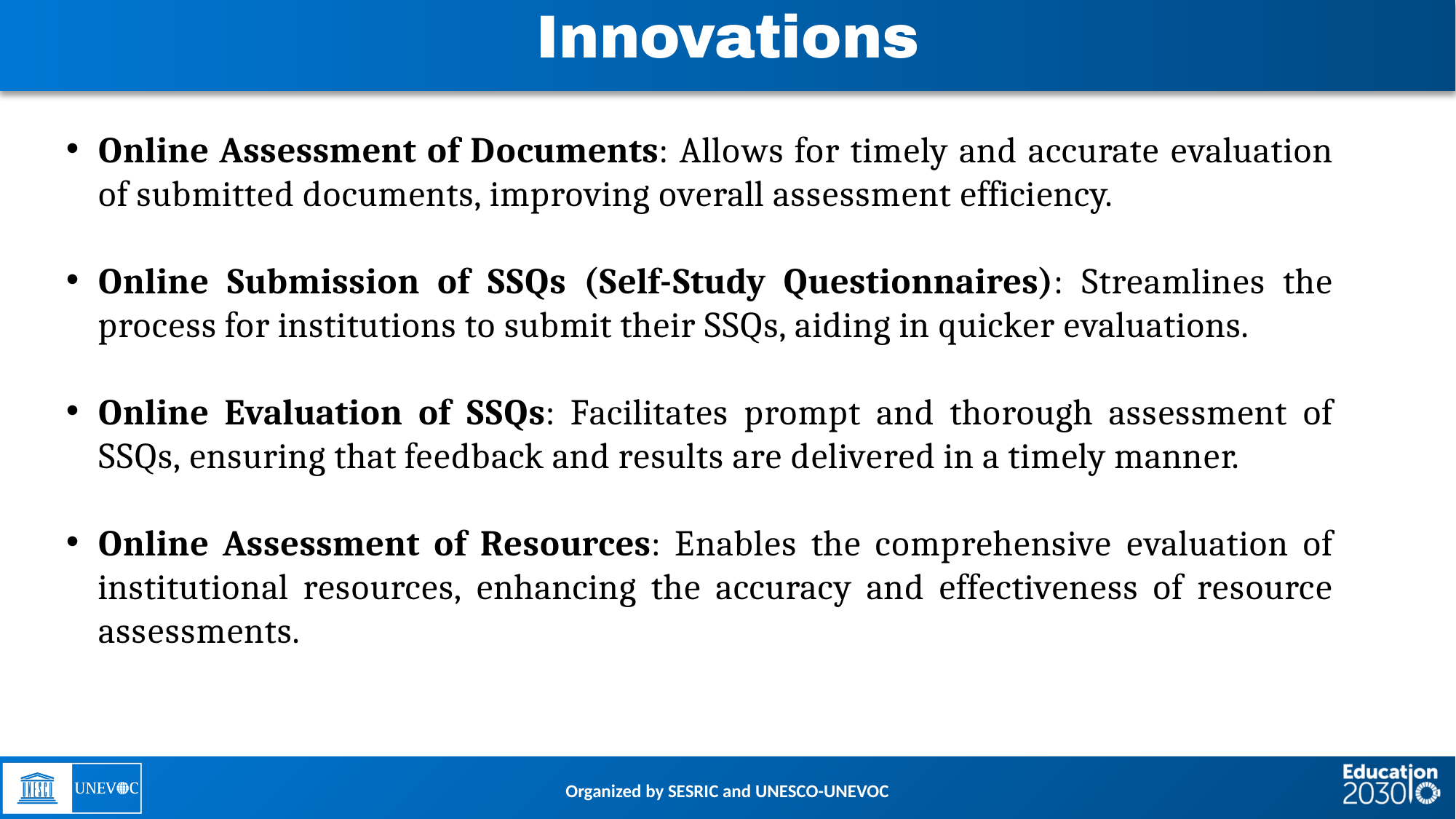

# Innovations
Online Assessment of Documents: Allows for timely and accurate evaluation of submitted documents, improving overall assessment efficiency.

Online Submission of SSQs (Self-Study Questionnaires): Streamlines the process for institutions to submit their SSQs, aiding in quicker evaluations.

Online Evaluation of SSQs: Facilitates prompt and thorough assessment of SSQs, ensuring that feedback and results are delivered in a timely manner.

Online Assessment of Resources: Enables the comprehensive evaluation of institutional resources, enhancing the accuracy and effectiveness of resource assessments.